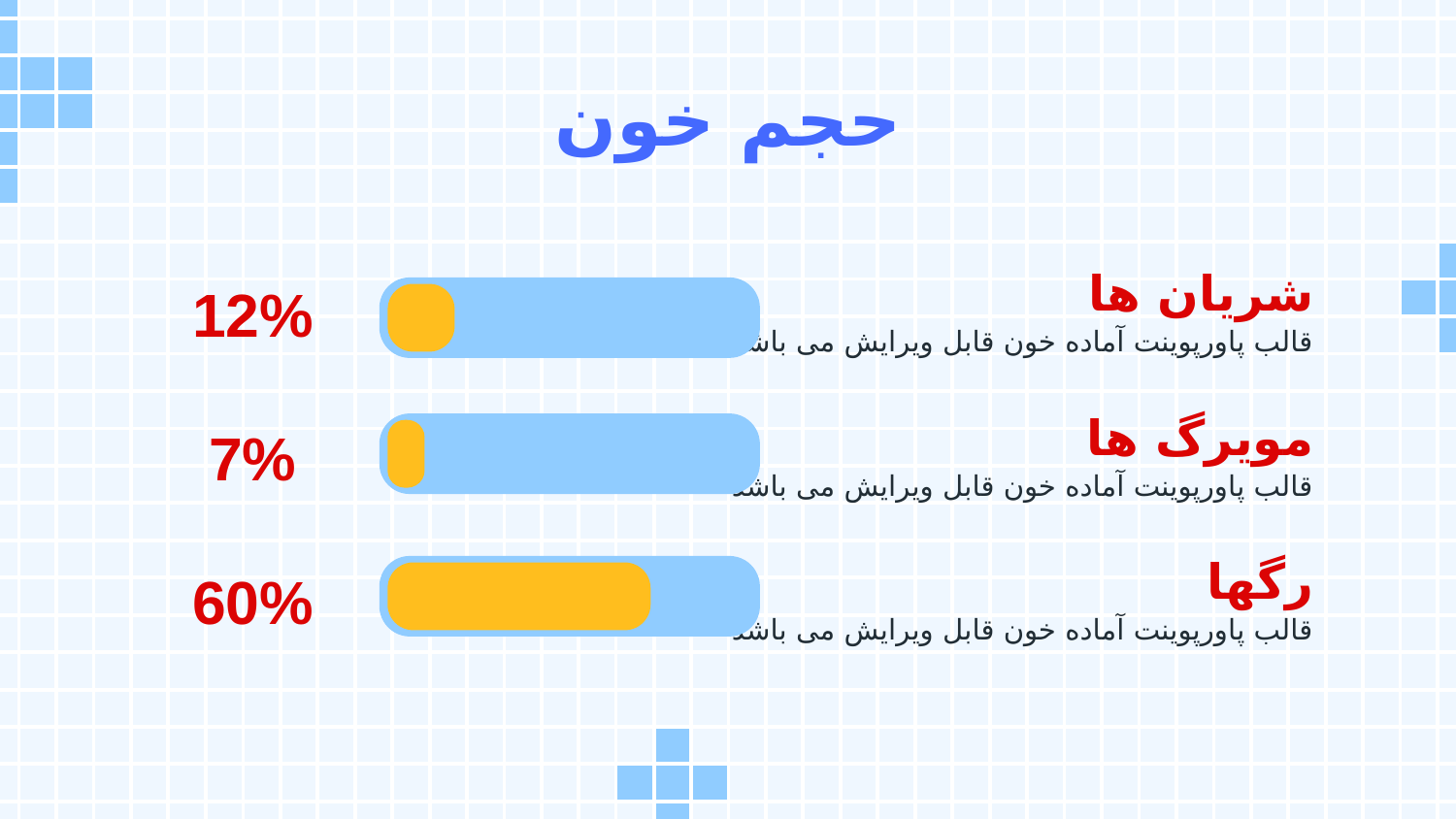

حجم خون
شریان ها
# 12%

قالب پاورپوینت آماده خون قابل ویرایش می باشد
مویرگ ها
7%

قالب پاورپوینت آماده خون قابل ویرایش می باشد
رگها
60%

قالب پاورپوینت آماده خون قابل ویرایش می باشد